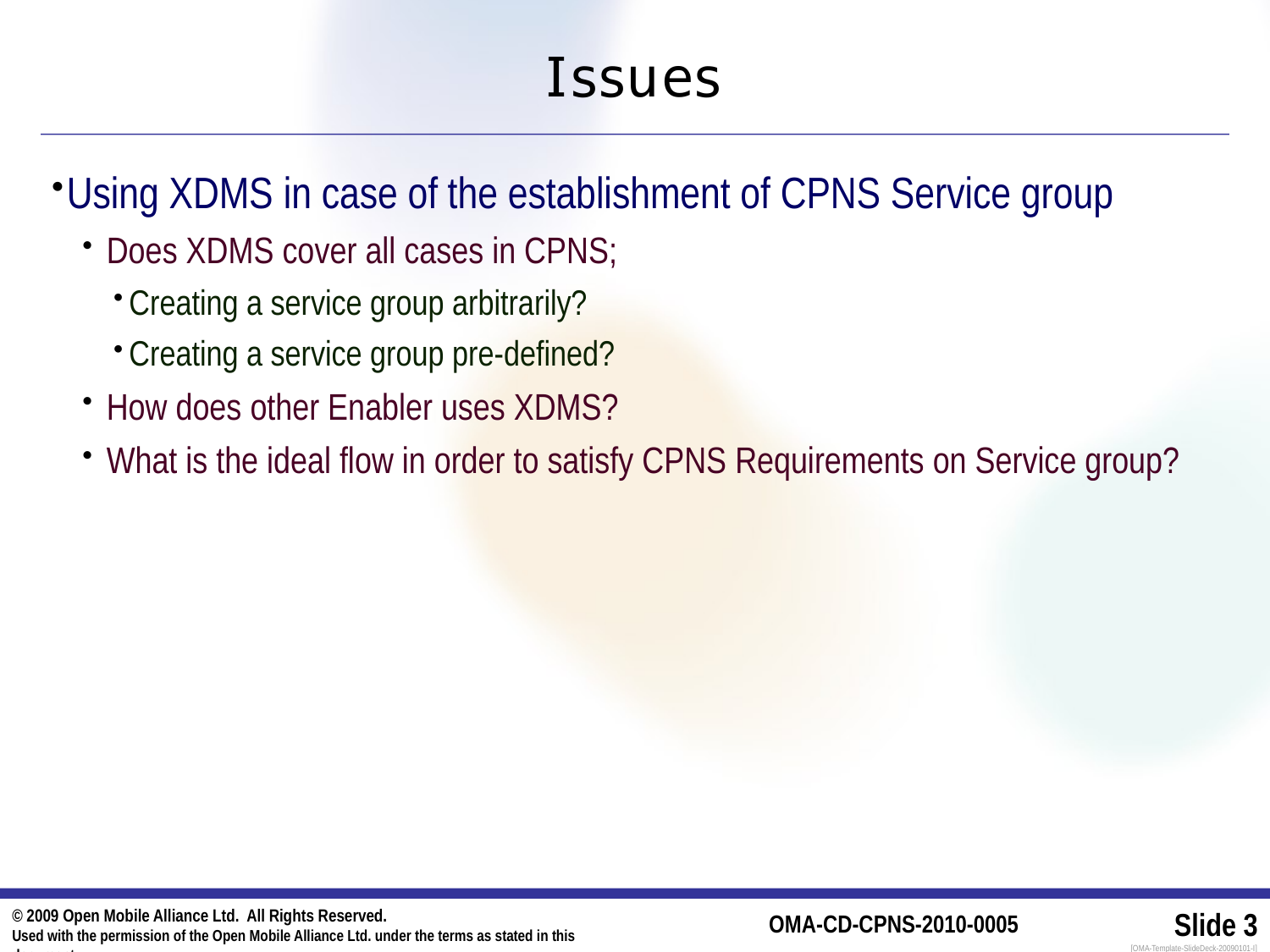

# Issues
Using XDMS in case of the establishment of CPNS Service group
 Does XDMS cover all cases in CPNS;
Creating a service group arbitrarily?
Creating a service group pre-defined?
 How does other Enabler uses XDMS?
 What is the ideal flow in order to satisfy CPNS Requirements on Service group?